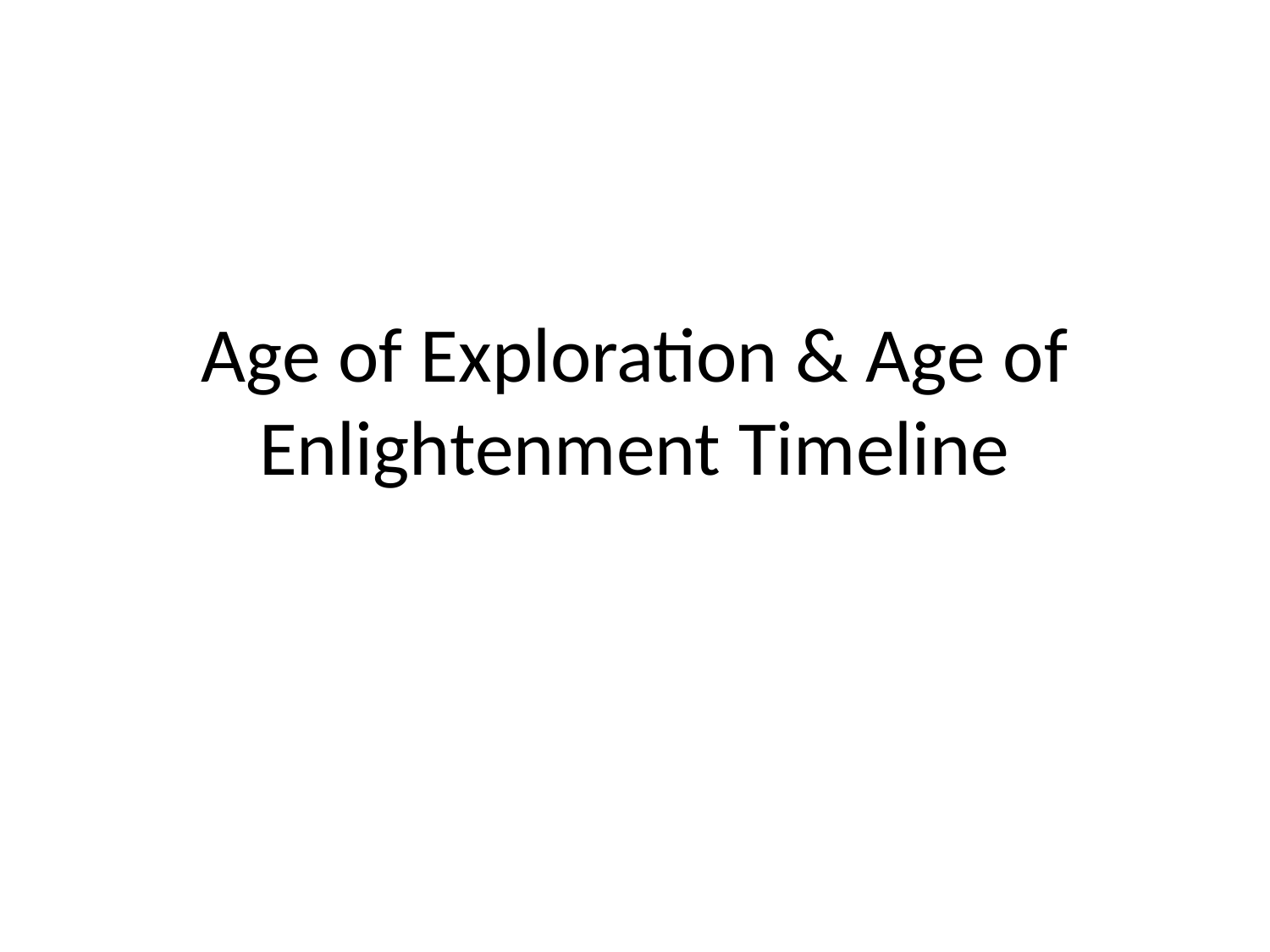

# Age of Exploration & Age of Enlightenment Timeline